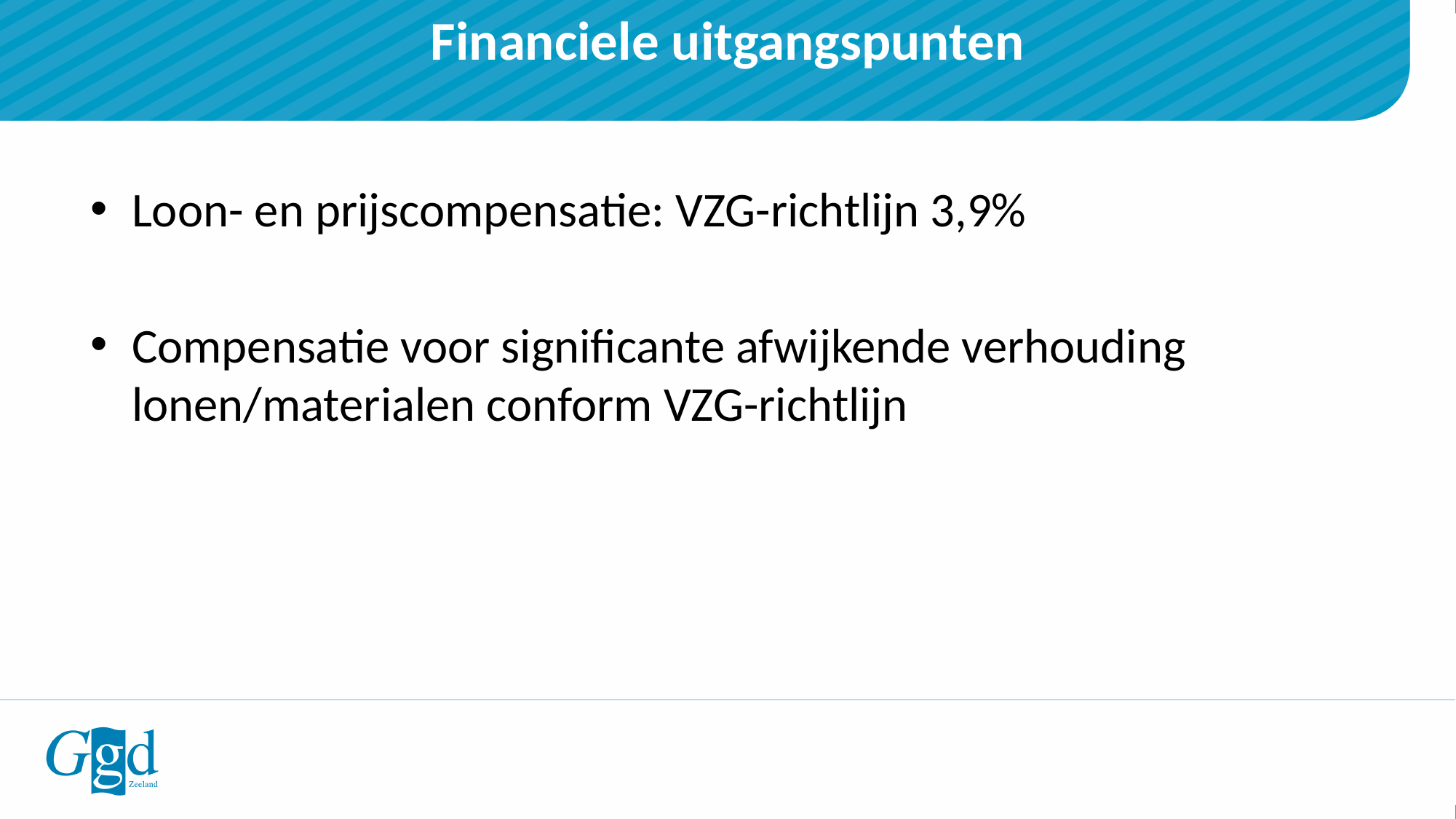

# Financiele uitgangspunten
Loon- en prijscompensatie: VZG-richtlijn 3,9%

Compensatie voor significante afwijkende verhouding lonen/materialen conform VZG-richtlijn